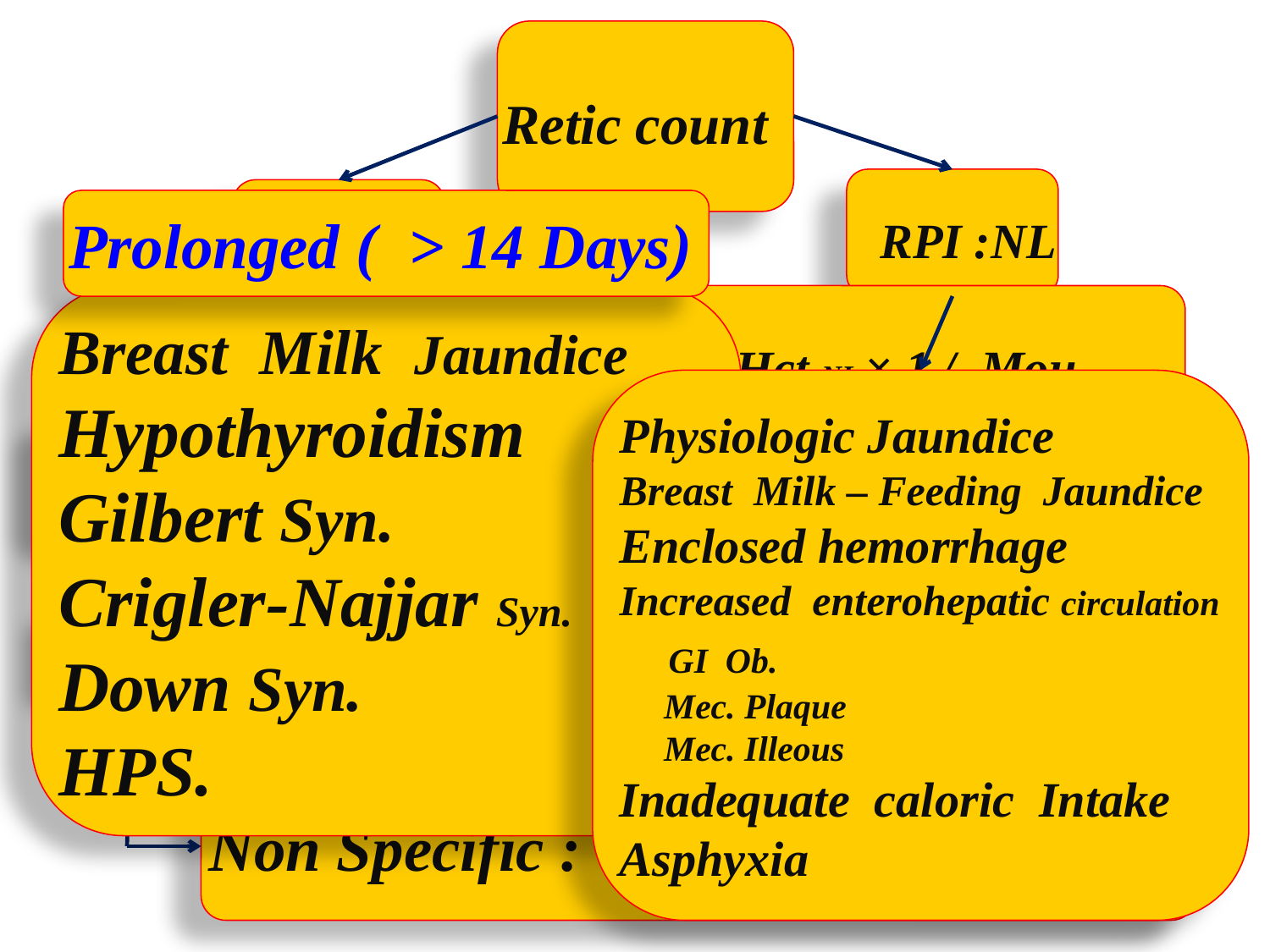

Retic count
#
RPI :NL
RPI
Prolonged (  > 14 Days)

Breast  Milk  Jaundice
Hypothyroidism
Gilbert Syn.
Crigler-Najjar Syn.
Down Syn.
HPS.

RPI= Retic count × Hct Patient / Hct NL × 1 /  Mou

Physiologic Jaundice
Breast  Milk – Feeding  Jaundice
Enclosed hemorrhage
Increased  enterohepatic circulation
    GI  Ob.
     Mec. Plaque
     Mec. Illeous
Inadequate  caloric  Intake
Asphyxia
Hct                   Mou
 45                      1
 35                      1.5
 25                     2
 15                    2.5
PBS
NL

Specific :
Spherocytosis ,Eliptocytosis ,Tear drop ,…

  Ab NL

Non Specific : G6PD , PK deficiency , DIC